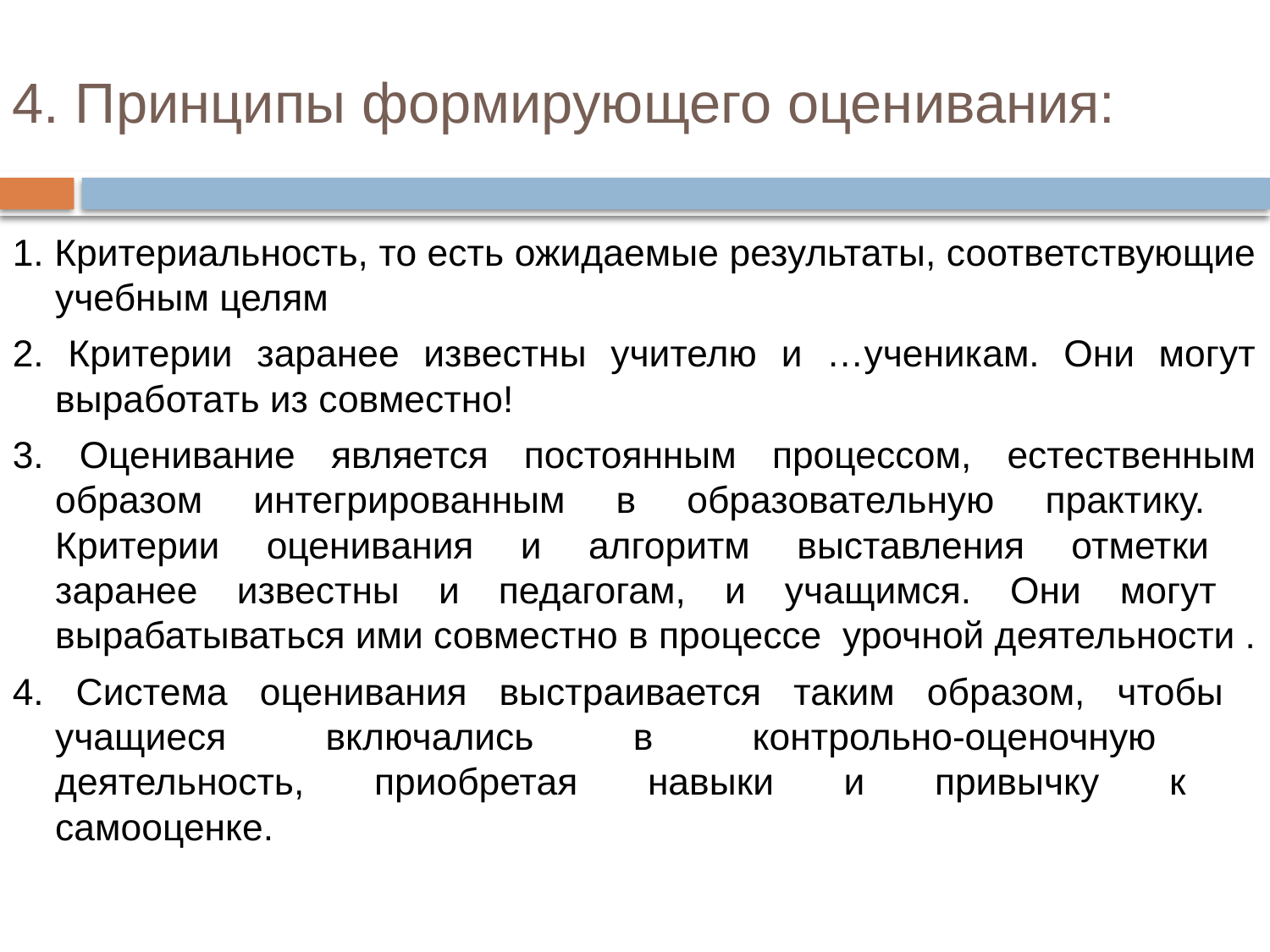

# 4. Принципы формирующего оценивания:
1. Критериальность, то есть ожидаемые результаты, соответствующие учебным целям
2. Критерии заранее известны учителю и …ученикам. Они могут выработать из совместно!
3. Оценивание является постоянным процессом, естественным образом интегрированным в образовательную практику.
Критерии оценивания и алгоритм выставления отметки
заранее известны и педагогам, и учащимся. Они могут
вырабатываться ими совместно в процессе  урочной деятельности .
4. Система оценивания выстраивается таким образом, чтобы
учащиеся включались в контрольно-оценочную
деятельность, приобретая навыки и привычку к
самооценке.